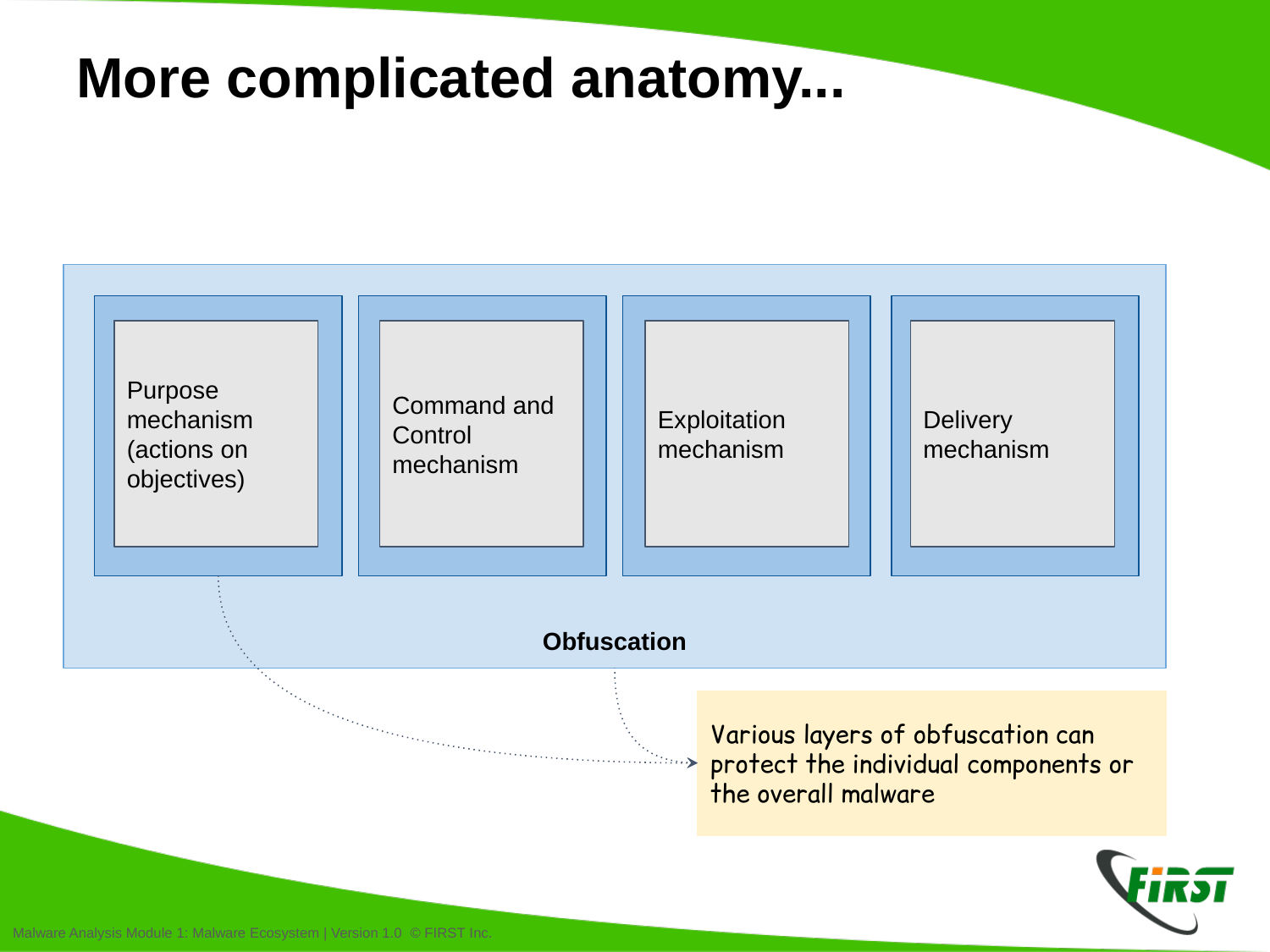

# More complicated anatomy...
Obfuscation

Purpose mechanism (actions on objectives)
Command and Control mechanism
Exploitation mechanism
Delivery mechanism
Various layers of obfuscation can protect the individual components or the overall malware